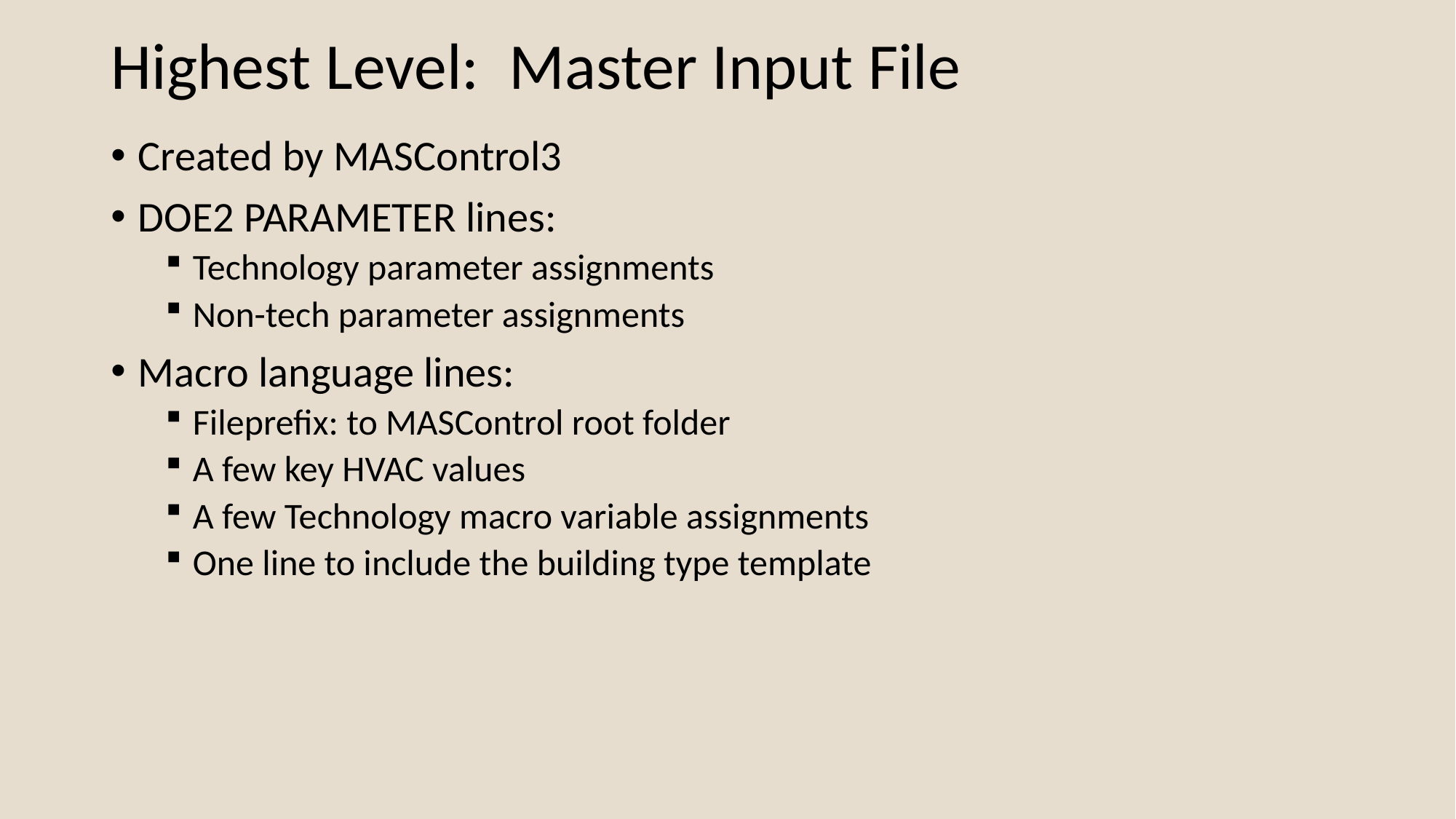

# Highest Level:  Master Input File
Created by MASControl3
DOE2 PARAMETER lines:
Technology parameter assignments
Non-tech parameter assignments
Macro language lines:
Fileprefix: to MASControl root folder
A few key HVAC values
A few Technology macro variable assignments
One line to include the building type template